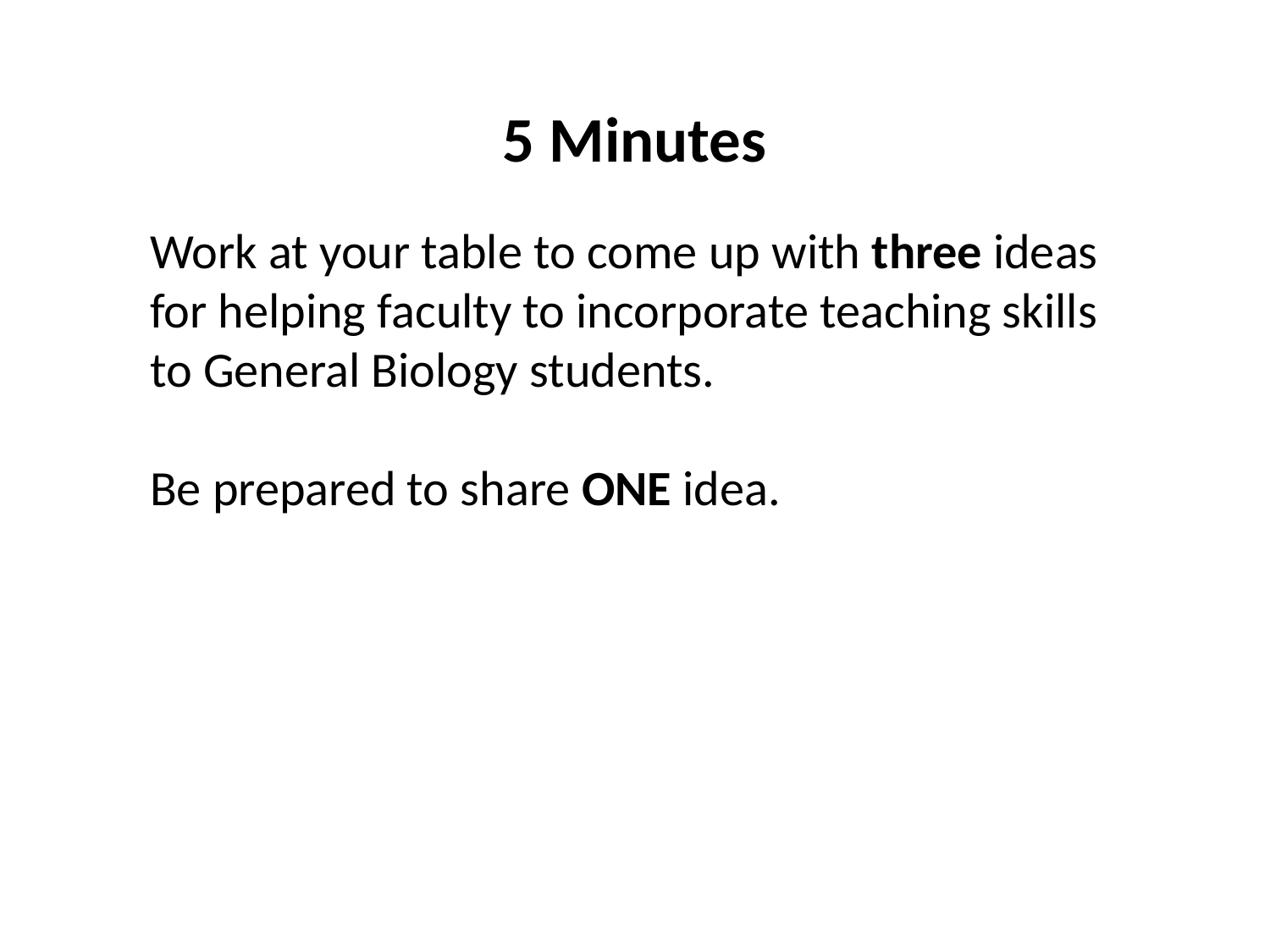

5 Minutes
Work at your table to come up with three ideas for helping faculty to incorporate teaching skills to General Biology students.

Be prepared to share ONE idea.